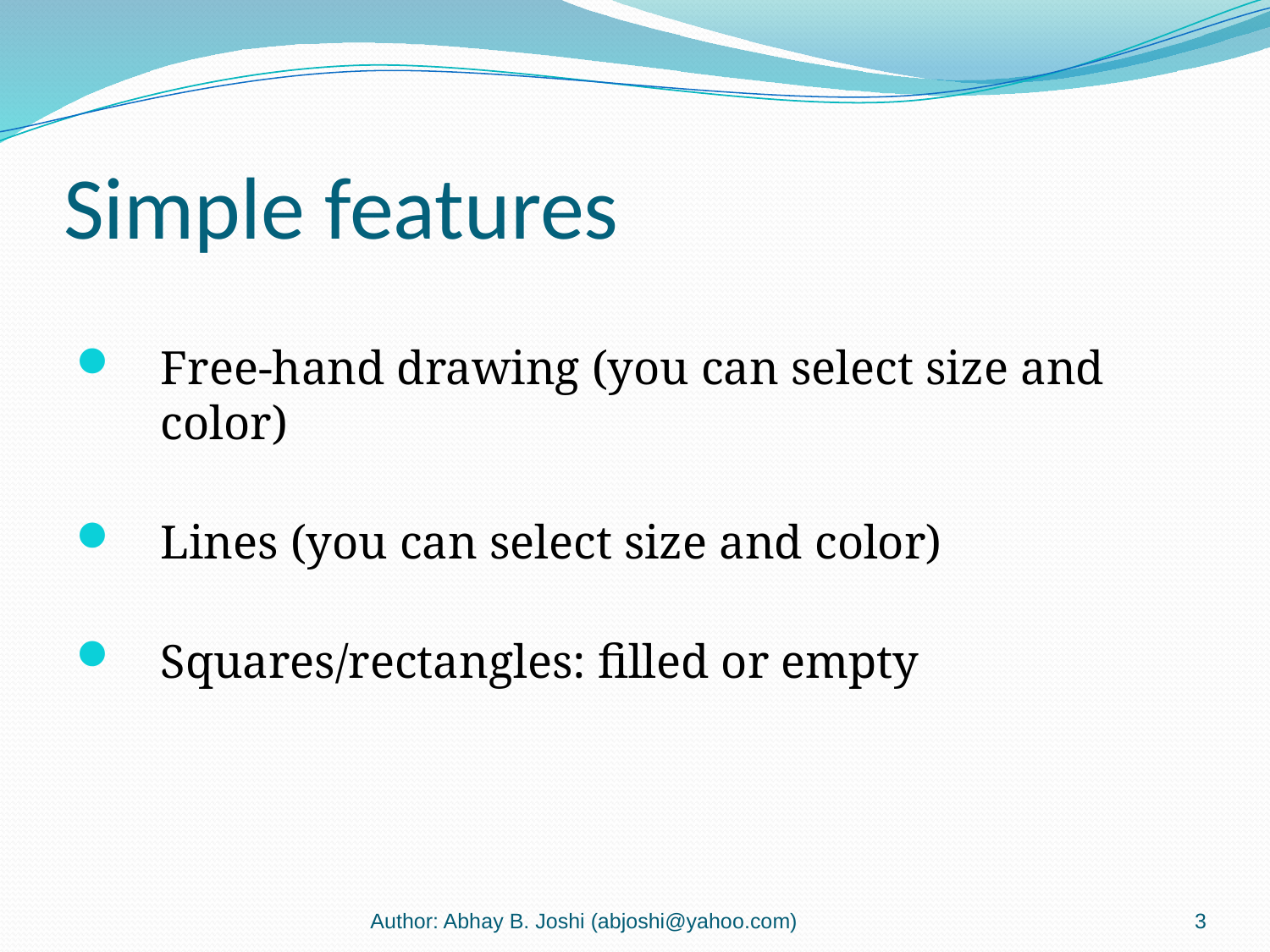

# Simple features

Free-hand drawing (you can select size and color)
Lines (you can select size and color)
Squares/rectangles: filled or empty
Author: Abhay B. Joshi (abjoshi@yahoo.com)
3